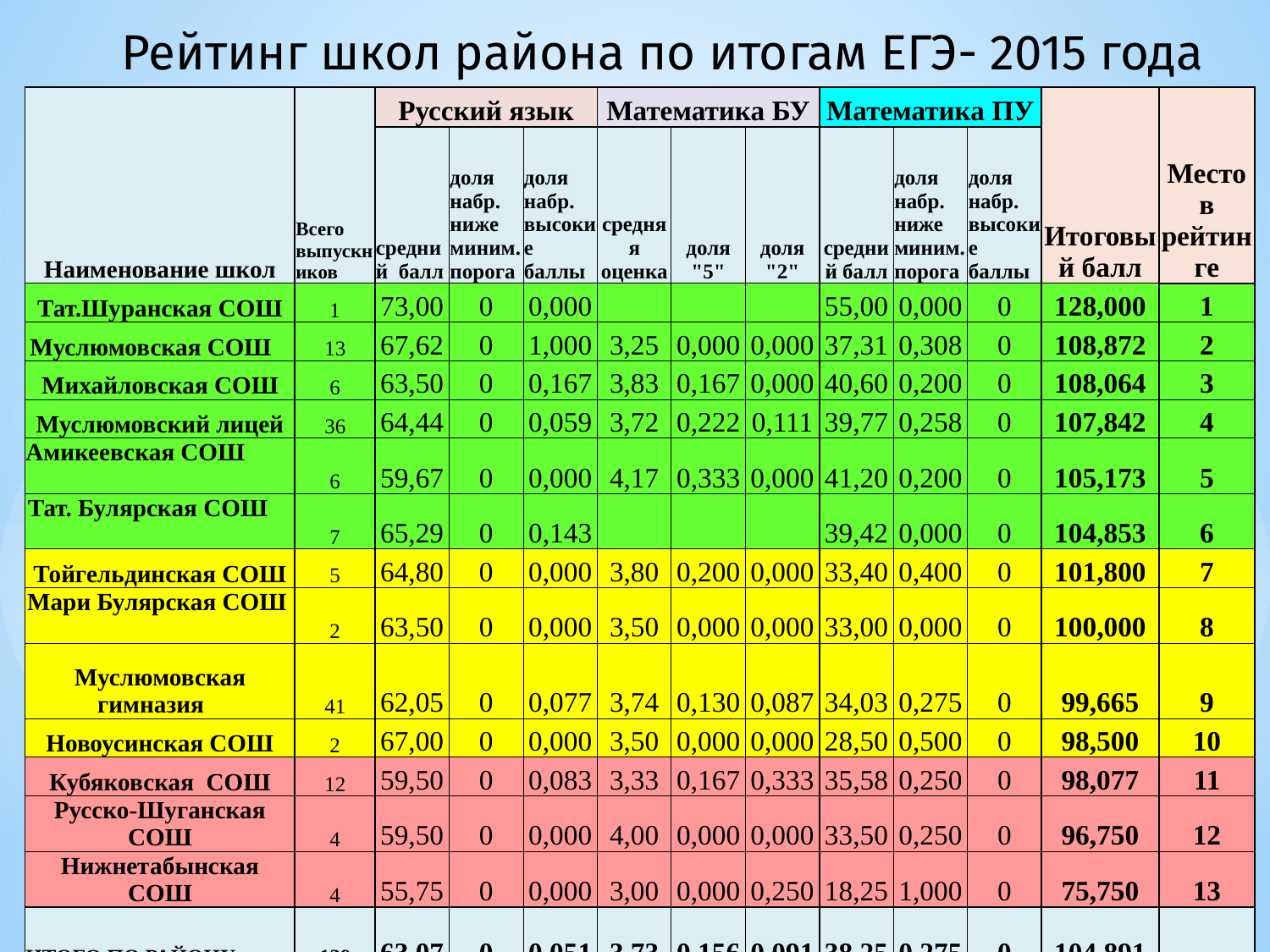

Рейтинг школ района по итогам ЕГЭ- 2015 года
| Наименование школ | Всего выпускников | Русский язык |  |  | Математика БУ |  |  | Математика ПУ |  |  | Итоговый балл | Место в рейтинге |
| --- | --- | --- | --- | --- | --- | --- | --- | --- | --- | --- | --- | --- |
|  |  | средний балл | доля набр. ниже миним. порога | доля набр. высокие баллы | средняя оценка | доля "5" | доля "2" | средний балл | доля набр. ниже миним. порога | доля набр. высокие баллы |  |  |
| Тат.Шуранская СОШ | 1 | 73,00 | 0 | 0,000 |  |  |  | 55,00 | 0,000 | 0 | 128,000 | 1 |
| Муслюмовская СОШ | 13 | 67,62 | 0 | 1,000 | 3,25 | 0,000 | 0,000 | 37,31 | 0,308 | 0 | 108,872 | 2 |
| Михайловская СОШ | 6 | 63,50 | 0 | 0,167 | 3,83 | 0,167 | 0,000 | 40,60 | 0,200 | 0 | 108,064 | 3 |
| Муслюмовский лицей | 36 | 64,44 | 0 | 0,059 | 3,72 | 0,222 | 0,111 | 39,77 | 0,258 | 0 | 107,842 | 4 |
| Амикеевская СОШ | 6 | 59,67 | 0 | 0,000 | 4,17 | 0,333 | 0,000 | 41,20 | 0,200 | 0 | 105,173 | 5 |
| Тат. Булярская СОШ | 7 | 65,29 | 0 | 0,143 |  |  |  | 39,42 | 0,000 | 0 | 104,853 | 6 |
| Тойгельдинская СОШ | 5 | 64,80 | 0 | 0,000 | 3,80 | 0,200 | 0,000 | 33,40 | 0,400 | 0 | 101,800 | 7 |
| Мари Булярская СОШ | 2 | 63,50 | 0 | 0,000 | 3,50 | 0,000 | 0,000 | 33,00 | 0,000 | 0 | 100,000 | 8 |
| Муслюмовская гимназия | 41 | 62,05 | 0 | 0,077 | 3,74 | 0,130 | 0,087 | 34,03 | 0,275 | 0 | 99,665 | 9 |
| Новоусинская СОШ | 2 | 67,00 | 0 | 0,000 | 3,50 | 0,000 | 0,000 | 28,50 | 0,500 | 0 | 98,500 | 10 |
| Кубяковская СОШ | 12 | 59,50 | 0 | 0,083 | 3,33 | 0,167 | 0,333 | 35,58 | 0,250 | 0 | 98,077 | 11 |
| Русско-Шуганская СОШ | 4 | 59,50 | 0 | 0,000 | 4,00 | 0,000 | 0,000 | 33,50 | 0,250 | 0 | 96,750 | 12 |
| Нижнетабынская СОШ | 4 | 55,75 | 0 | 0,000 | 3,00 | 0,000 | 0,250 | 18,25 | 1,000 | 0 | 75,750 | 13 |
| ИТОГО ПО РАЙОНУ | 139 | 63,07 | 0 | 0,051 | 3,73 | 0,156 | 0,091 | 38,25 | 0,275 | 0 | 104,891 |  |